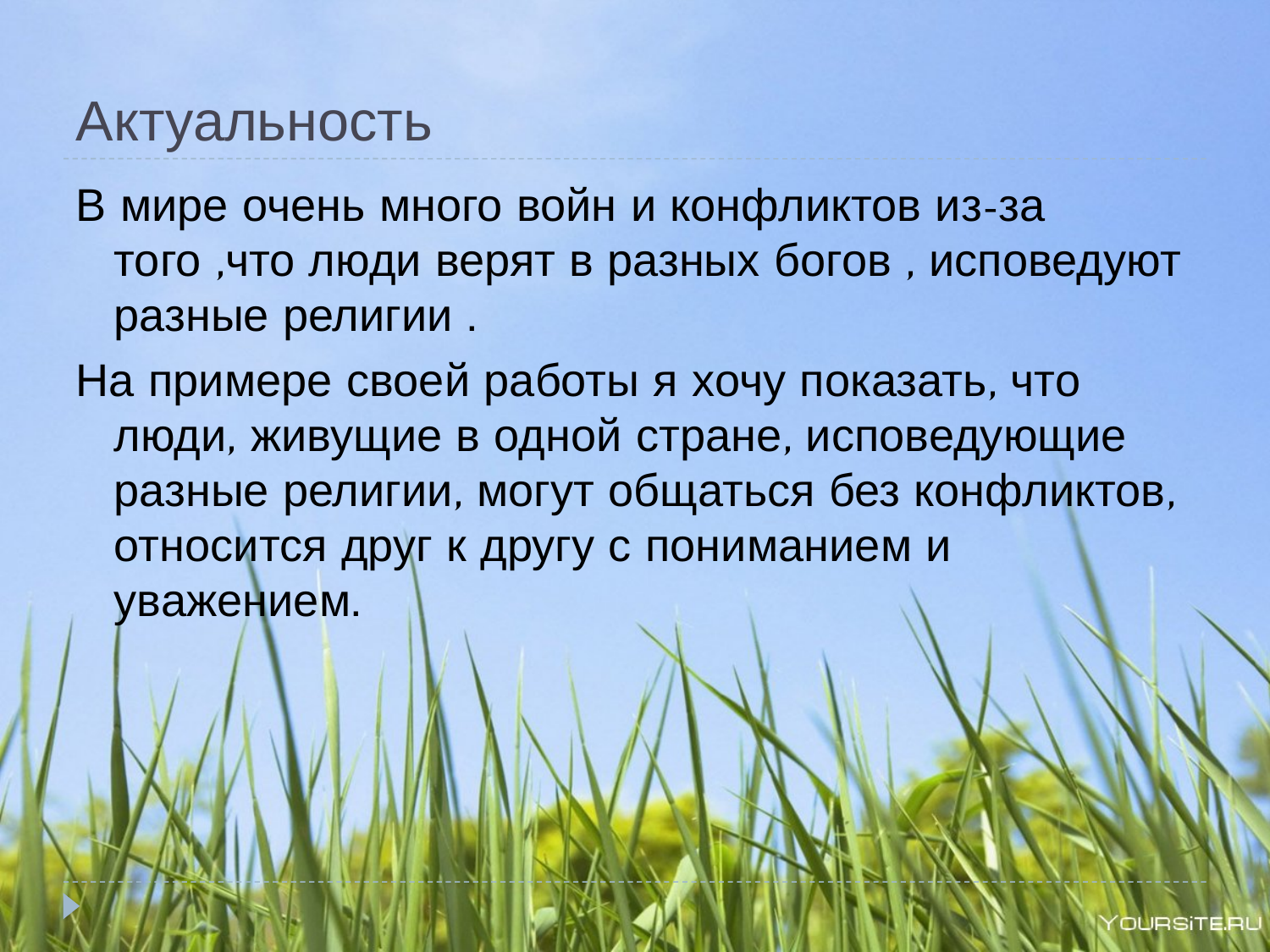

# Актуальность
В мире очень много войн и конфликтов из-за того ,что люди верят в разных богов , исповедуют разные религии .
На примере своей работы я хочу показать, что люди, живущие в одной стране, исповедующие разные религии, могут общаться без конфликтов, относится друг к другу с пониманием и уважением.